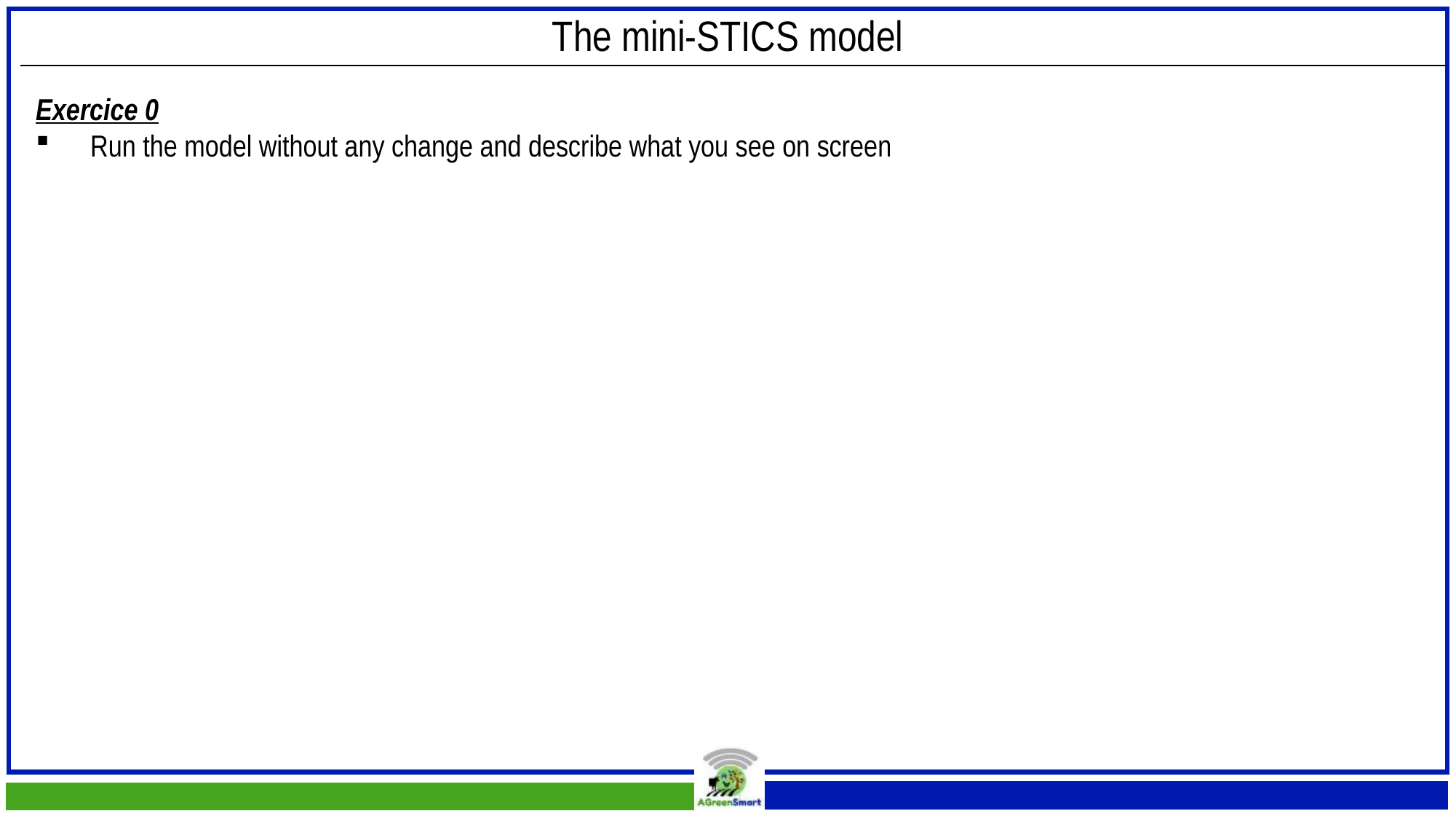

The mini-STICS model
Exercice 0
Run the model without any change and describe what you see on screen